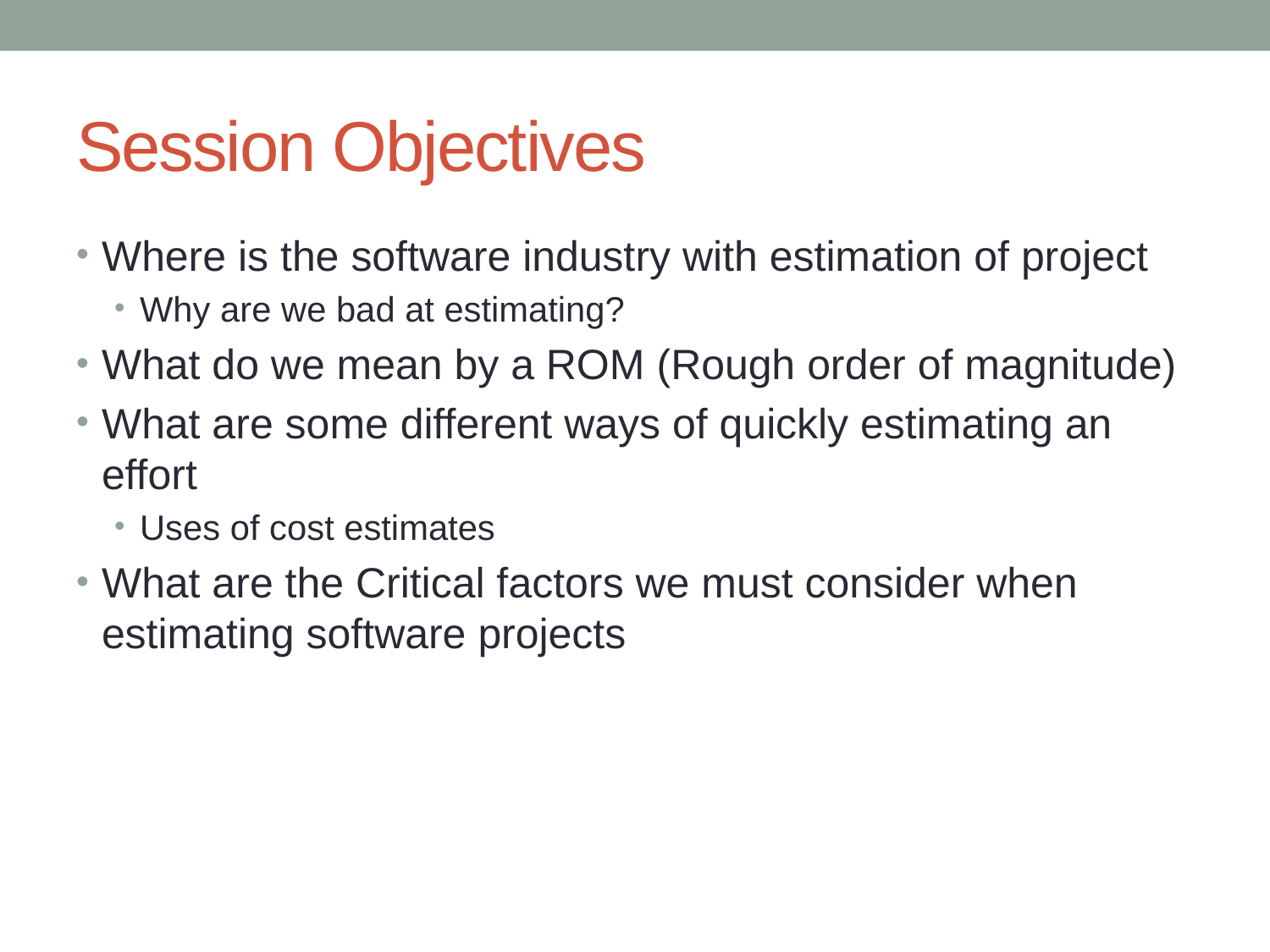

# Session Objectives
Where is the software industry with estimation of project
Why are we bad at estimating?
What do we mean by a ROM (Rough order of magnitude)
What are some different ways of quickly estimating an effort
Uses of cost estimates
What are the Critical factors we must consider when estimating software projects